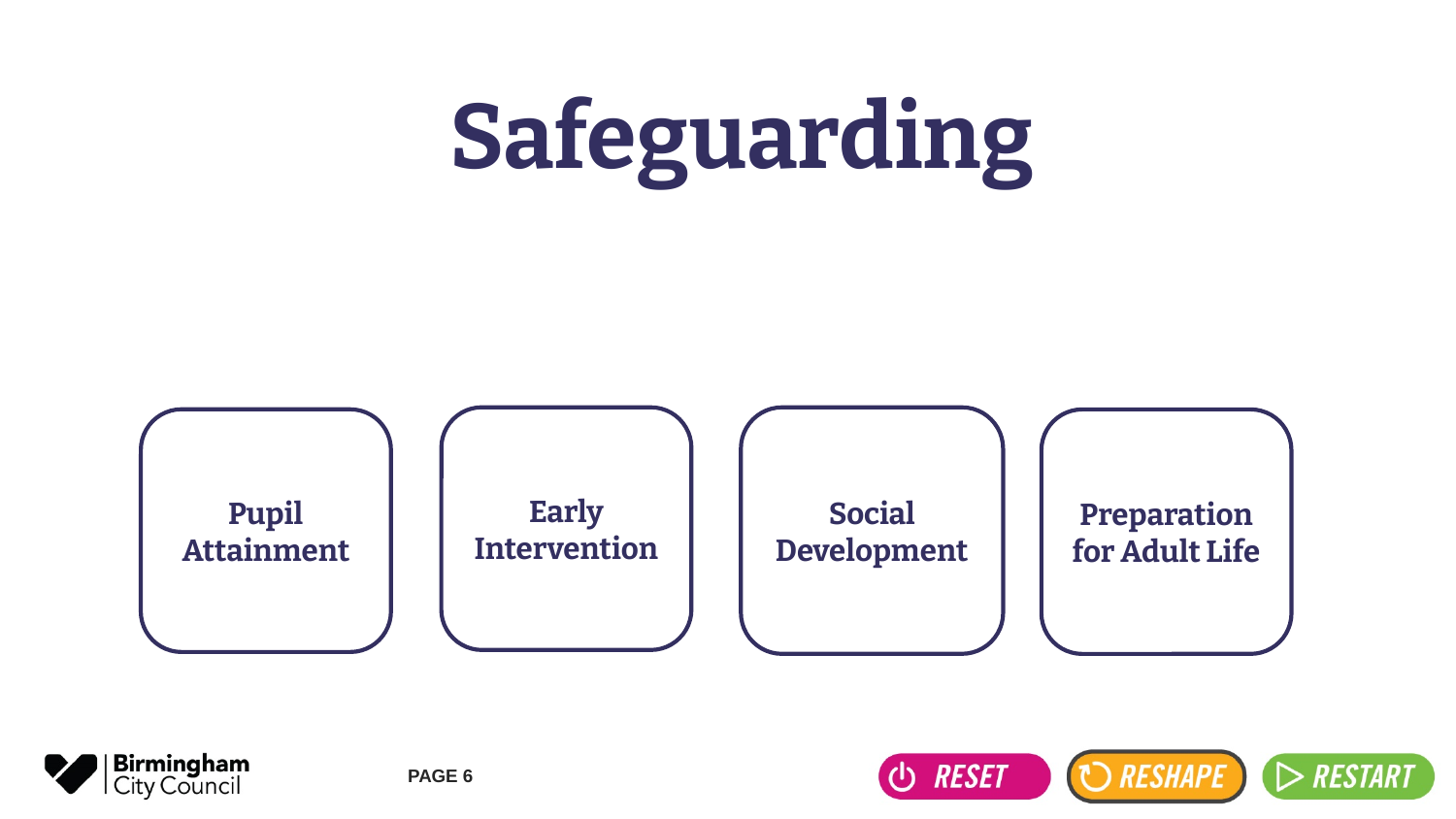

Safeguarding
Early Intervention
Social Development
Pupil Attainment
Preparation for Adult Life